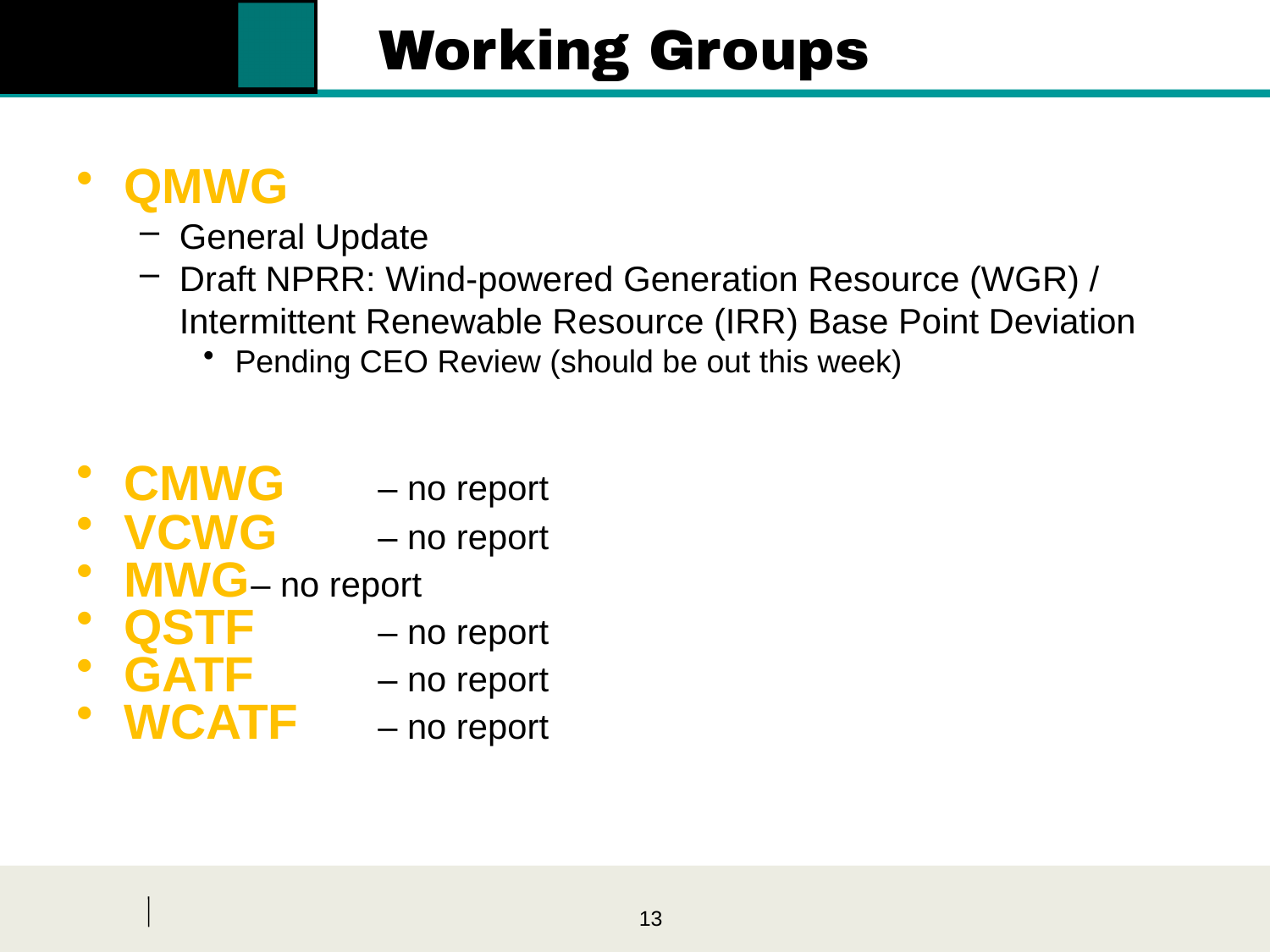

# Working Groups
QMWG
General Update
Draft NPRR: Wind-powered Generation Resource (WGR) / Intermittent Renewable Resource (IRR) Base Point Deviation
Pending CEO Review (should be out this week)

CMWG	– no report
VCWG	– no report
MWG	– no report
QSTF	– no report
GATF	– no report
WCATF	– no report